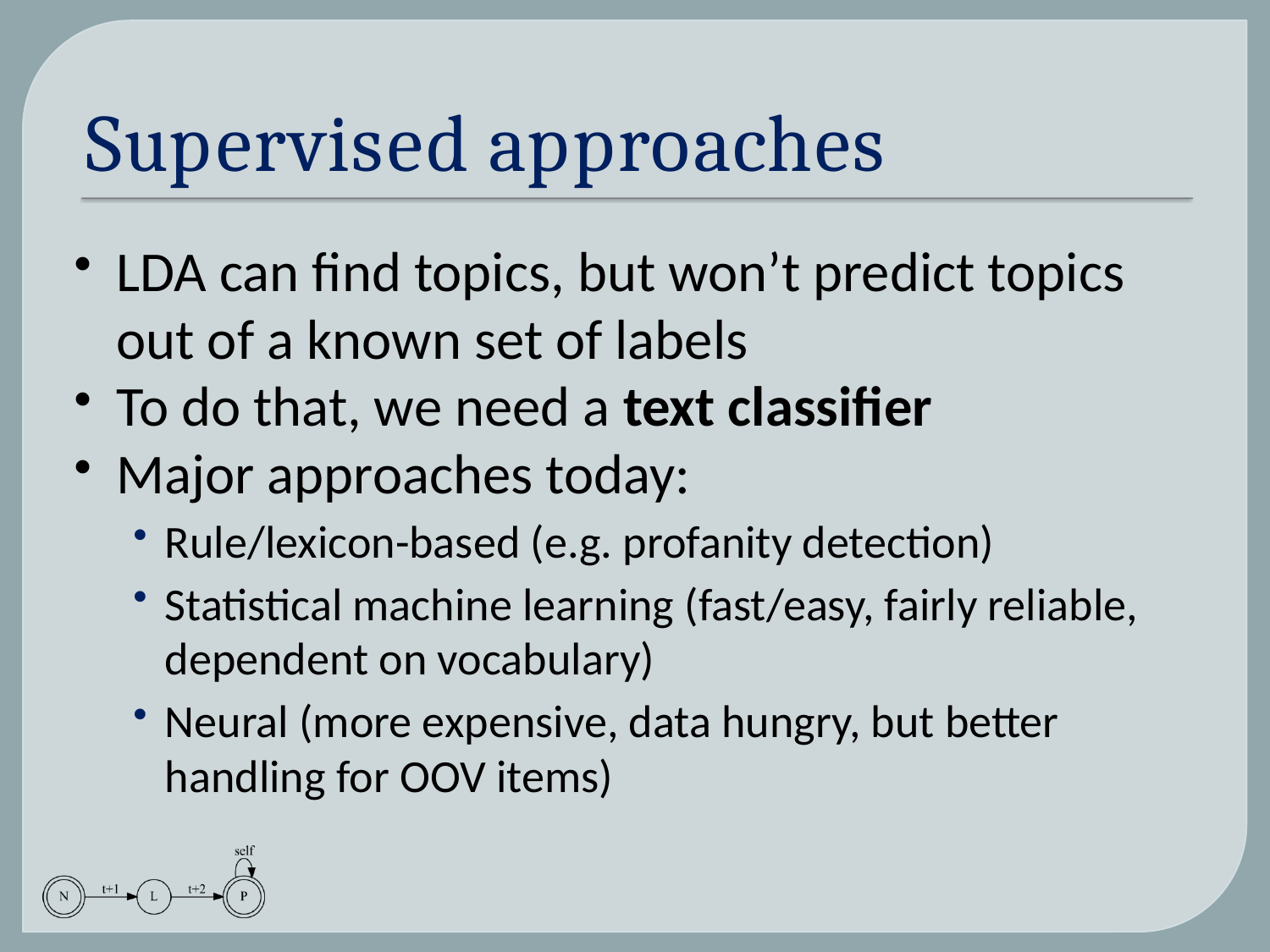

# Supervised approaches
LDA can find topics, but won’t predict topics out of a known set of labels
To do that, we need a text classifier
Major approaches today:
Rule/lexicon-based (e.g. profanity detection)
Statistical machine learning (fast/easy, fairly reliable, dependent on vocabulary)
Neural (more expensive, data hungry, but better handling for OOV items)